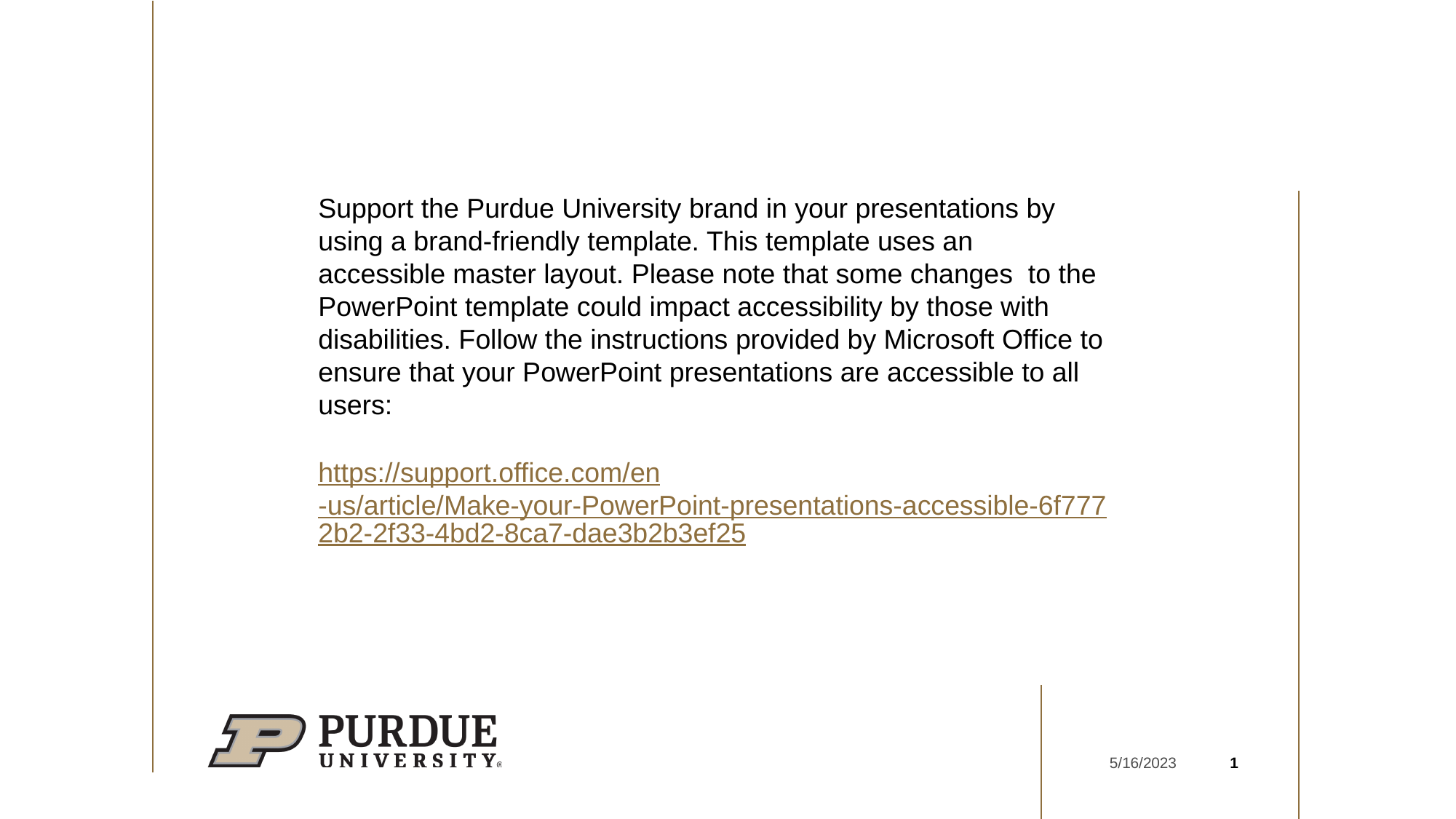

Support the Purdue University brand in your presentations by using a brand-friendly template. This template uses an accessible master layout. Please note that some changes  to the PowerPoint template could impact accessibility by those with disabilities. Follow the instructions provided by Microsoft Office to ensure that your PowerPoint presentations are accessible to all users:
https://support.office.com/en-us/article/Make-your-PowerPoint-presentations-accessible-6f7772b2-2f33-4bd2-8ca7-dae3b2b3ef25
1
5/16/2023